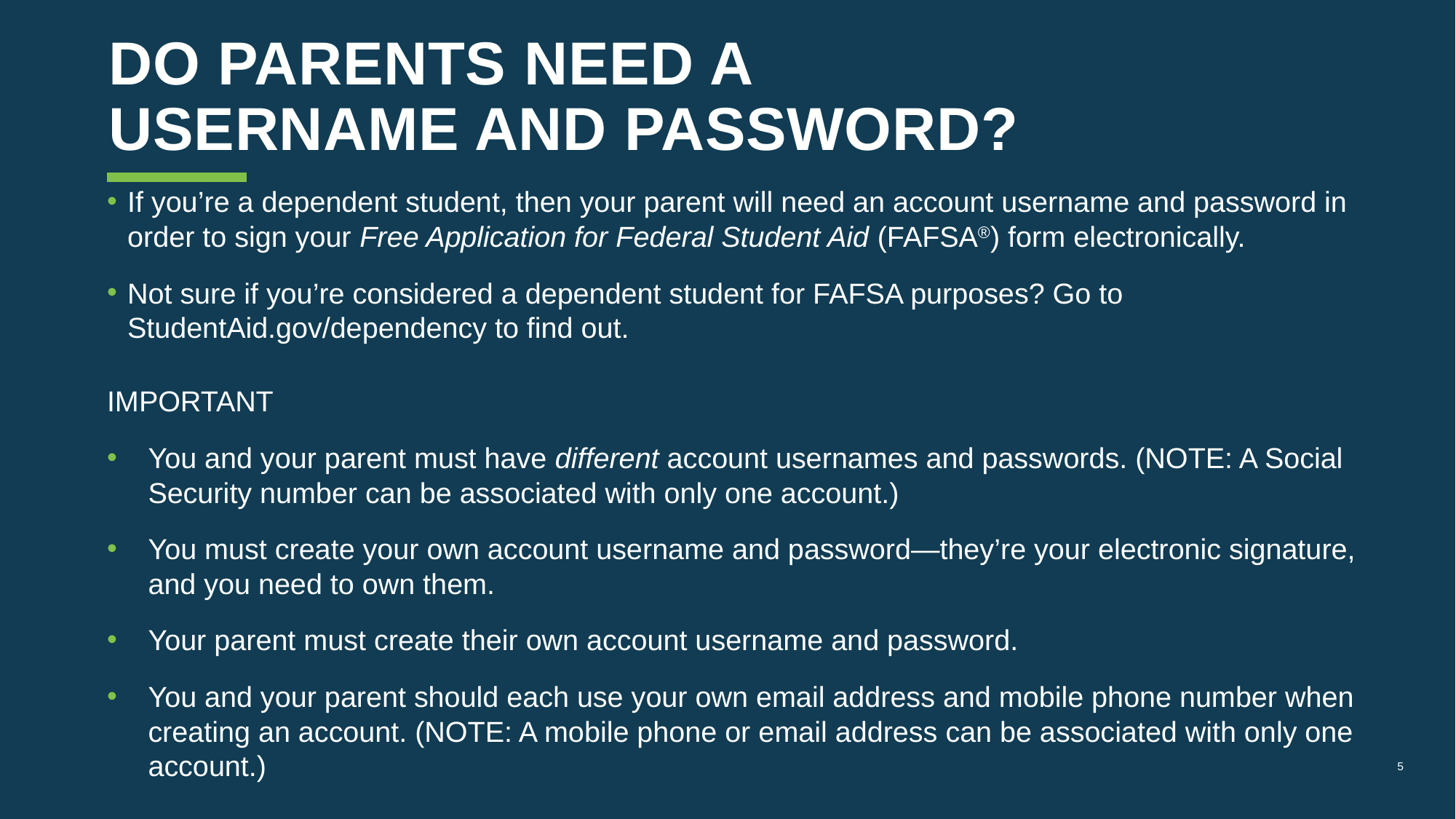

# Do parents need a username and password?
If you’re a dependent student, then your parent will need an account username and password in order to sign your Free Application for Federal Student Aid (FAFSA®) form electronically.
Not sure if you’re considered a dependent student for FAFSA purposes? Go to StudentAid.gov/dependency to find out.
IMPORTANT
You and your parent must have different account usernames and passwords. (NOTE: A Social Security number can be associated with only one account.)
You must create your own account username and password—they’re your electronic signature, and you need to own them.
Your parent must create their own account username and password.
You and your parent should each use your own email address and mobile phone number when creating an account. (NOTE: A mobile phone or email address can be associated with only one account.)

5